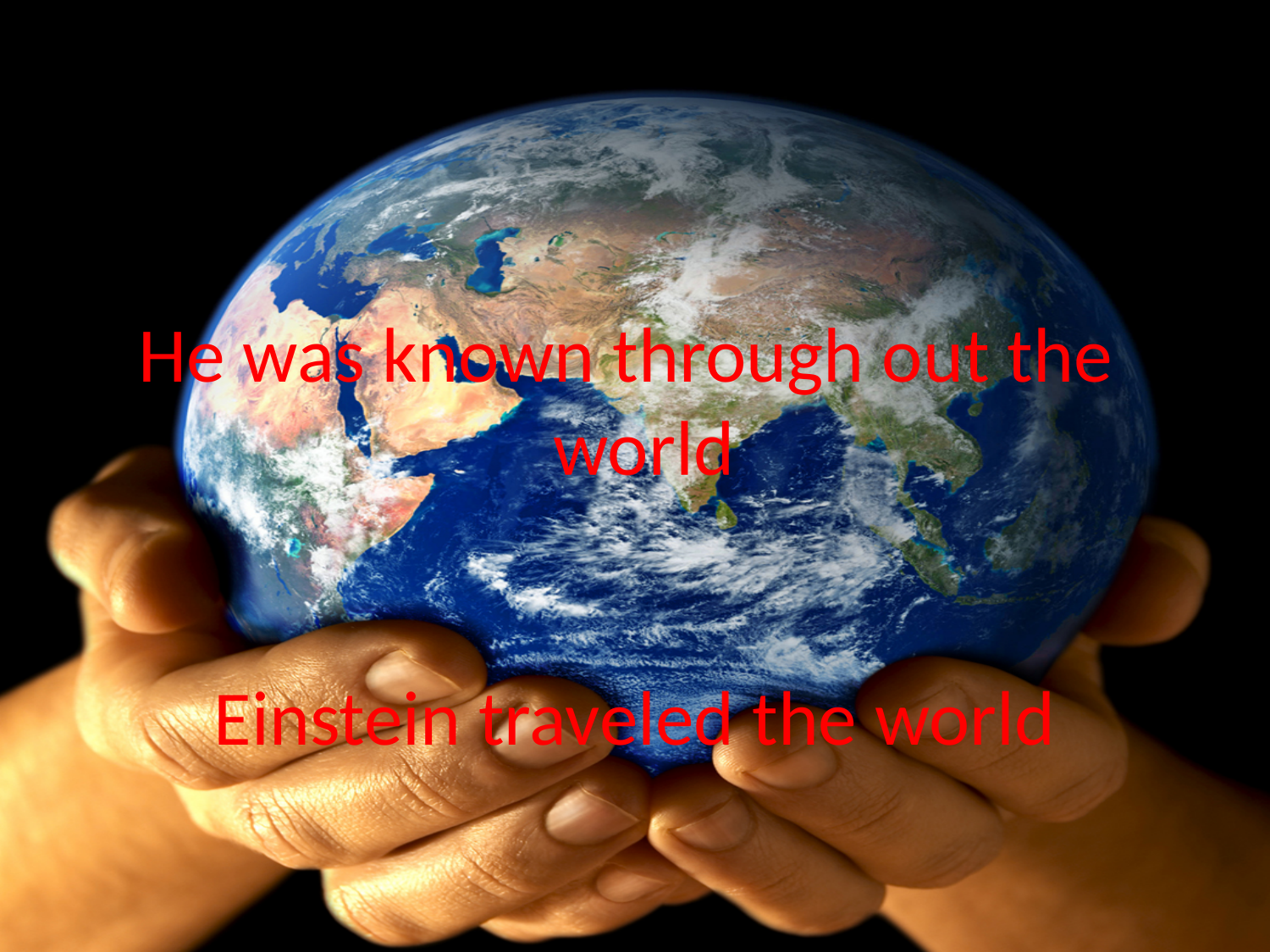

# He was known through out the world

Einstein traveled the world